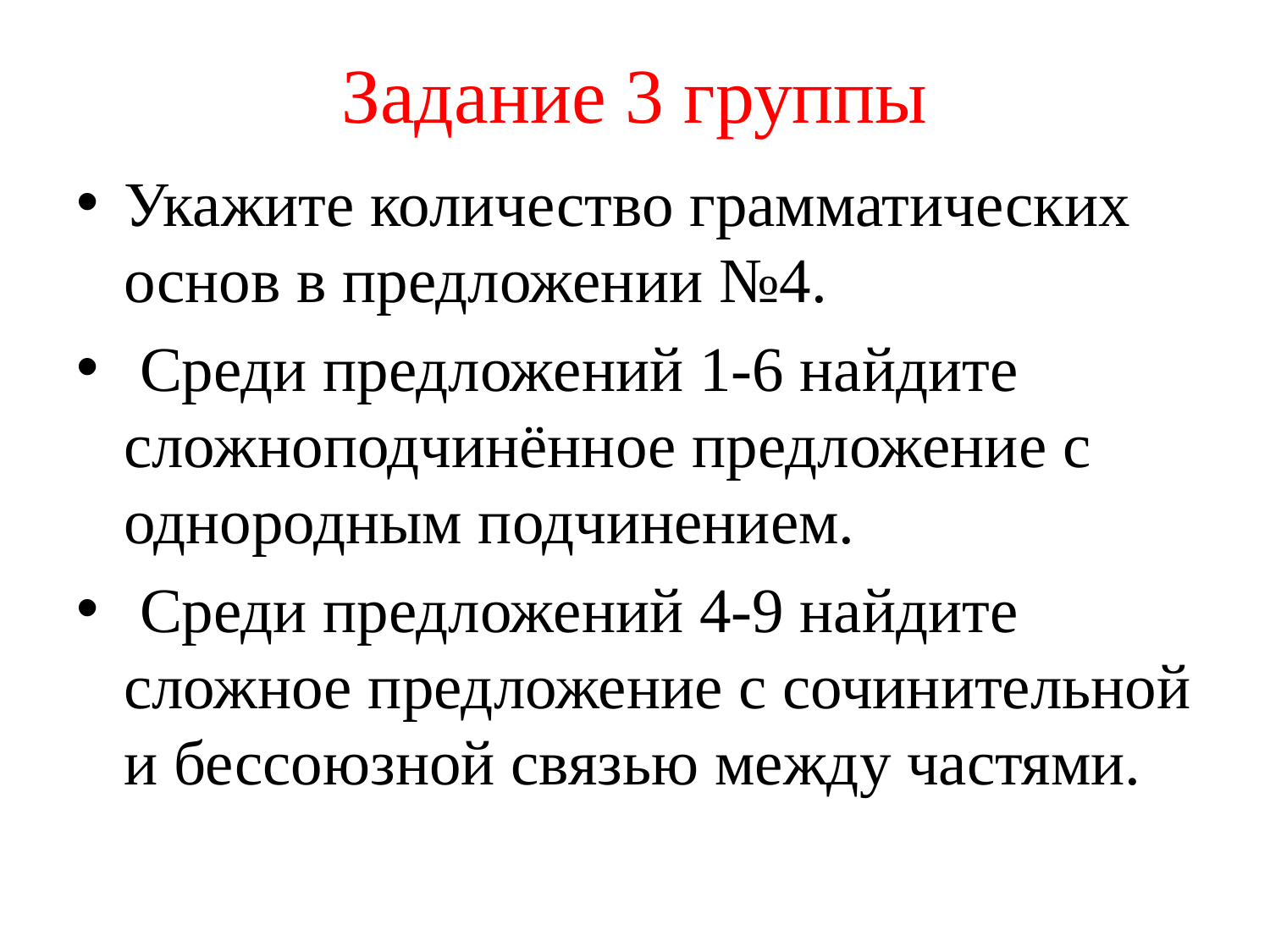

# Задание 3 группы
Укажите количество грамматических основ в предложении №4.
 Среди предложений 1-6 найдите сложноподчинённое предложение с однородным подчинением.
 Среди предложений 4-9 найдите сложное предложение с сочинительной и бессоюзной связью между частями.